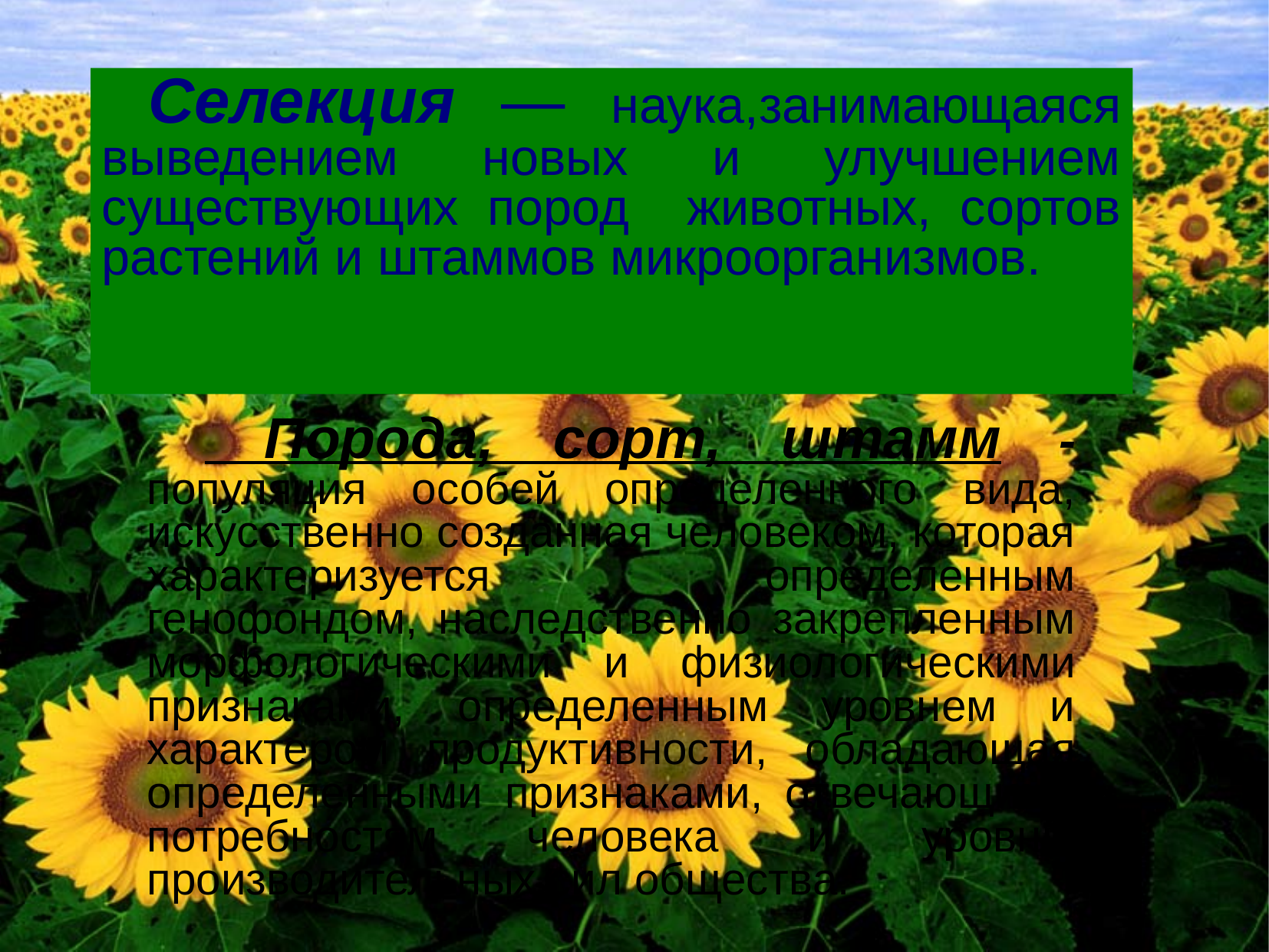

Селекция — наука,занимающаяся выведением новых и улучшением существующих пород  животных, сортов растений и штаммов микроорганизмов.

  Порода, сорт, штамм - популяция особей определенного вида, искусственно созданная человеком, которая характеризуется определенным генофондом, наследственно закрепленным морфологическими и физиологическими признаками, определенным уровнем и характером продуктивности, обладающая определенными признаками, отвечающими потребностям человека и уровню производительных сил общества.